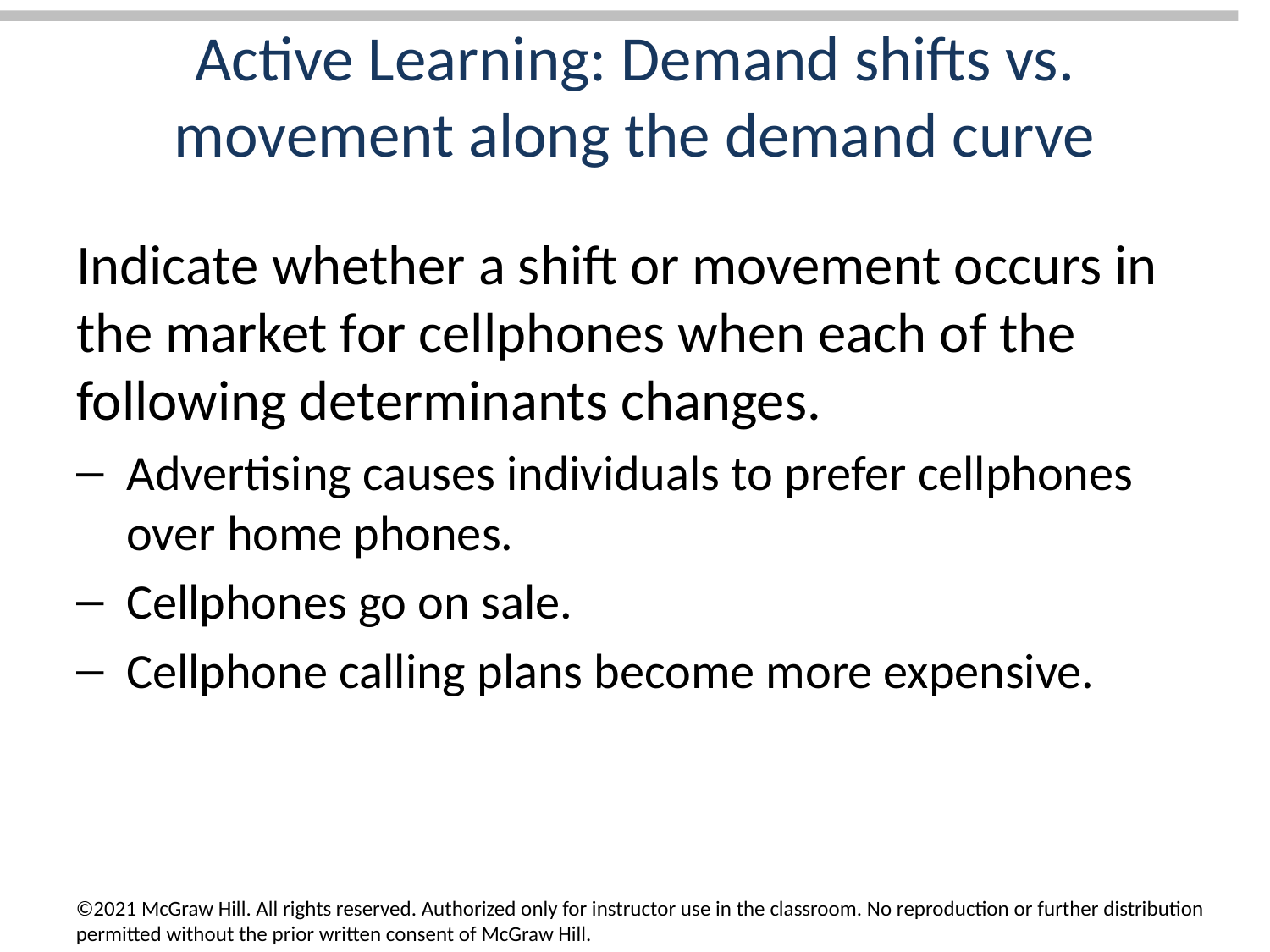

# Active Learning: Demand shifts vs. movement along the demand curve
Indicate whether a shift or movement occurs in the market for cellphones when each of the following determinants changes.
Advertising causes individuals to prefer cellphones over home phones.
Cellphones go on sale.
Cellphone calling plans become more expensive.